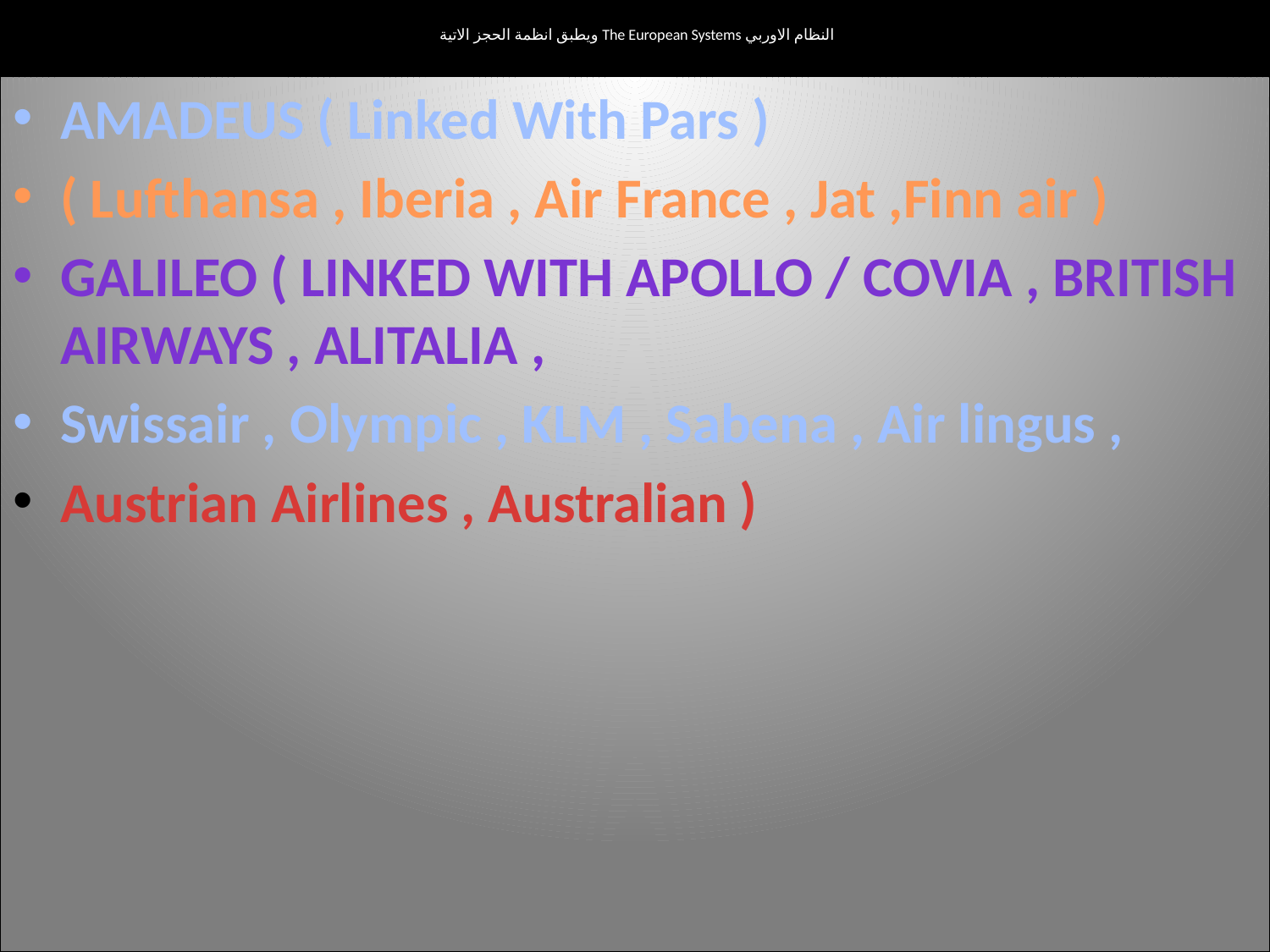

# النظام الاوربي The European Systems ويطبق انظمة الحجز الاتية
AMADEUS ( Linked With Pars )
( Lufthansa , Iberia , Air France , Jat ,Finn air )
GALILEO ( Linked with Apollo / Covia , British Airways , Alitalia ,
Swissair , Olympic , KLM , Sabena , Air lingus ,
Austrian Airlines , Australian )